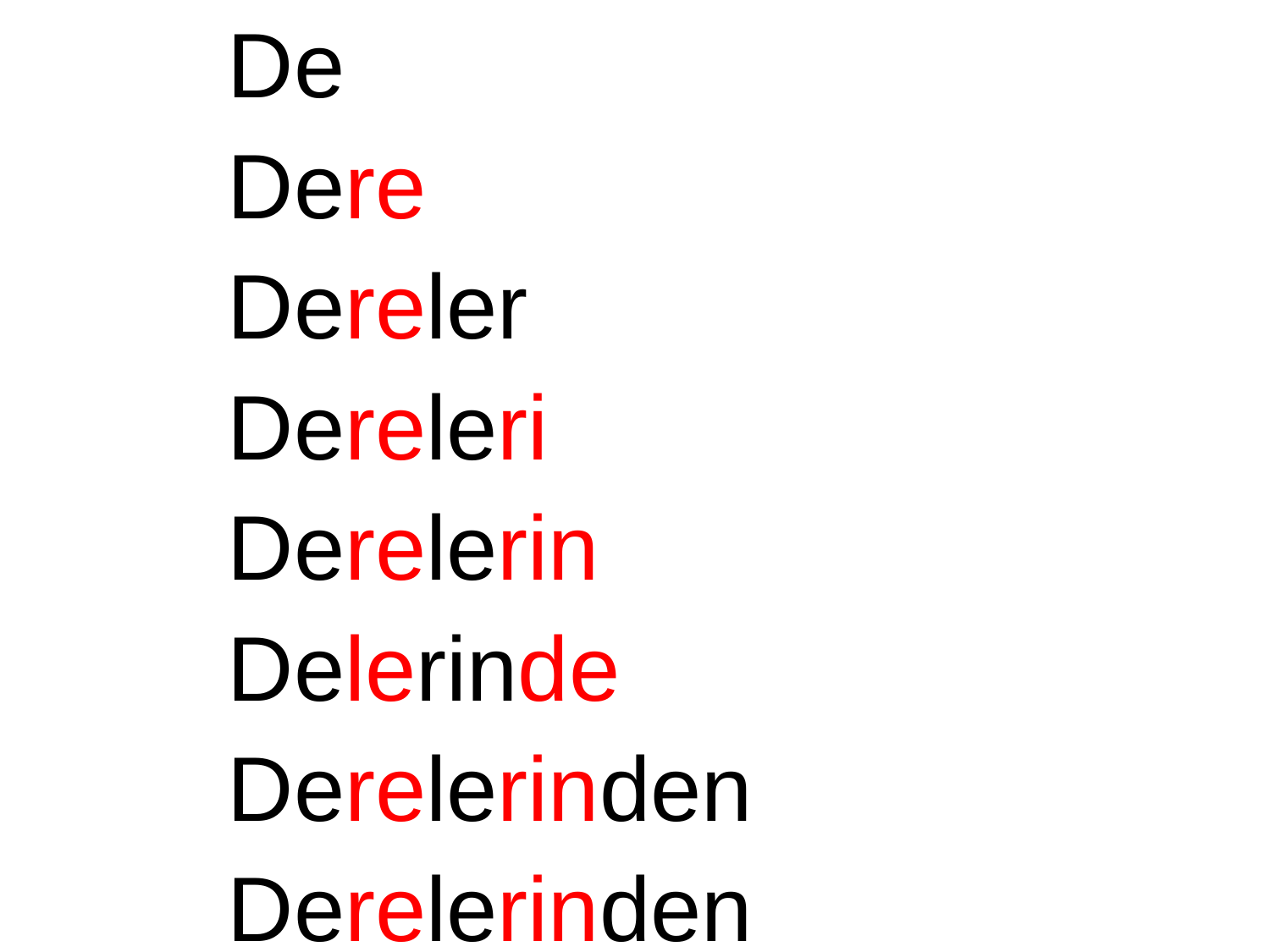

De
Dere
Dereler
Dereleri
Derelerin
Delerinde
Derelerinden
Derelerindendir